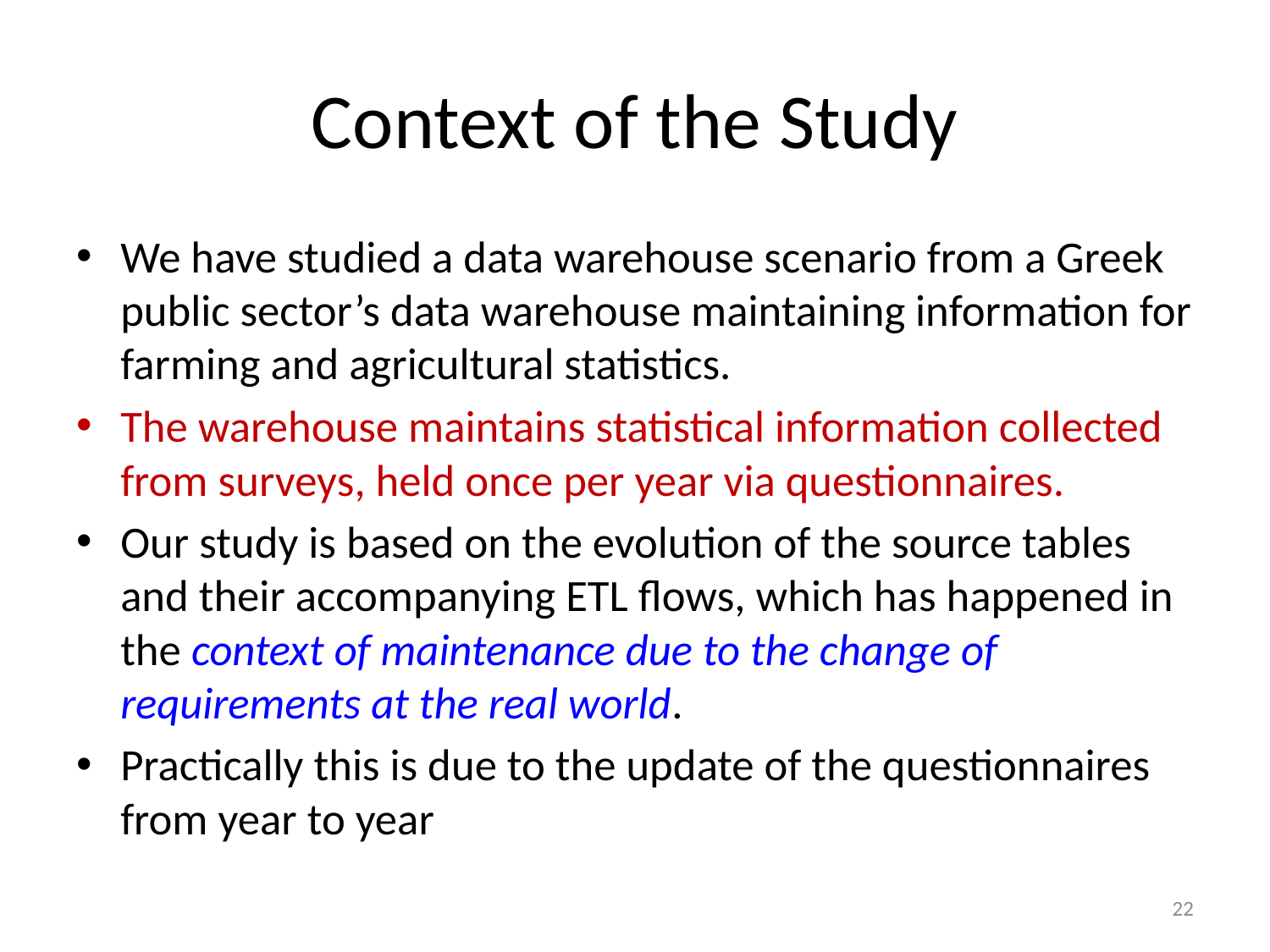

# Context of the Study
We have studied a data warehouse scenario from a Greek public sector’s data warehouse maintaining information for farming and agricultural statistics.
The warehouse maintains statistical information collected from surveys, held once per year via questionnaires.
Our study is based on the evolution of the source tables and their accompanying ETL flows, which has happened in the context of maintenance due to the change of requirements at the real world.
Practically this is due to the update of the questionnaires from year to year

22